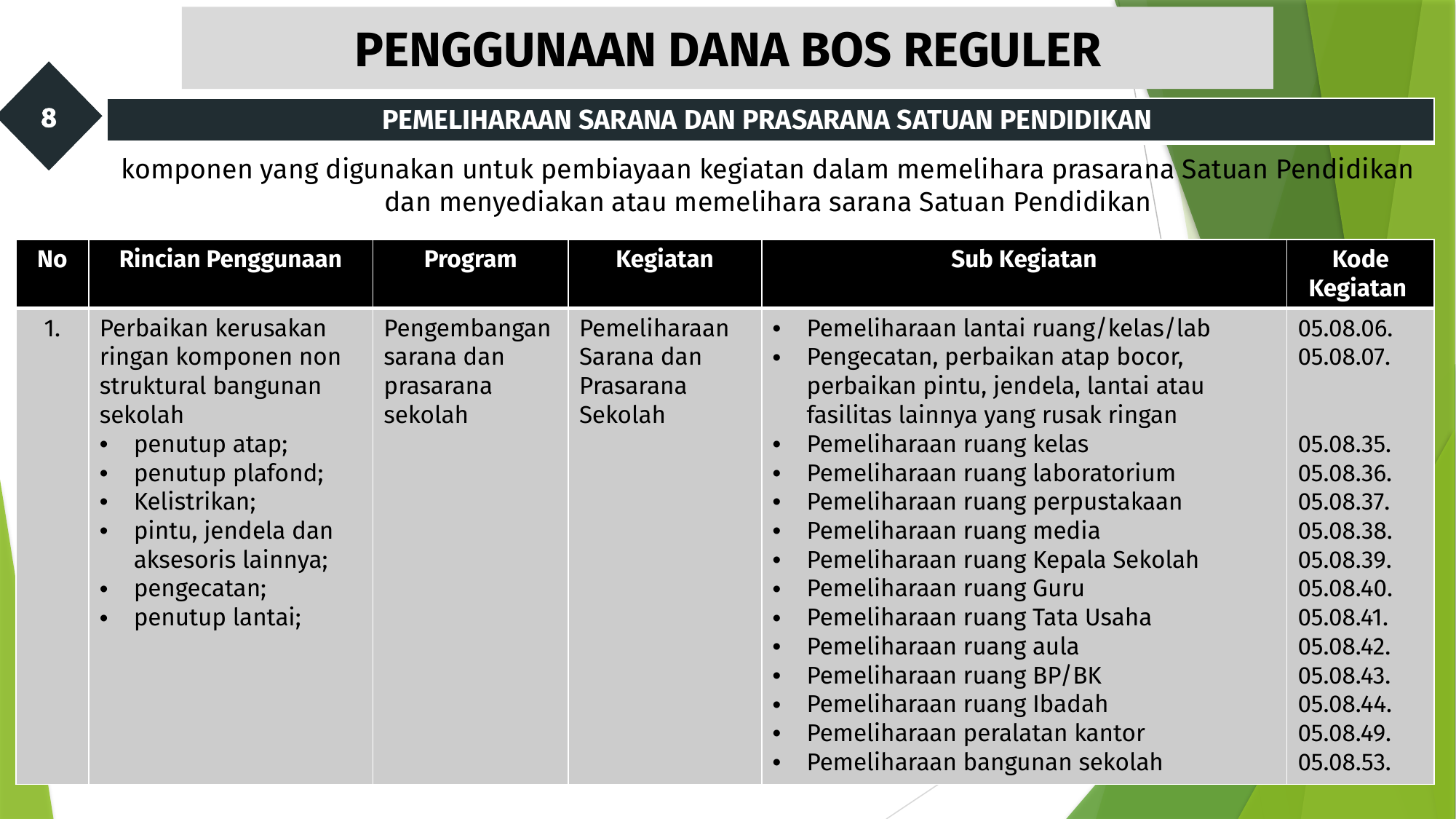

PENGGUNAAN DANA BOS REGULER
8
| PEMELIHARAAN SARANA DAN PRASARANA SATUAN PENDIDIKAN |
| --- |
komponen yang digunakan untuk pembiayaan kegiatan dalam memelihara prasarana Satuan Pendidikan dan menyediakan atau memelihara sarana Satuan Pendidikan
| No | Rincian Penggunaan | Program | Kegiatan | Sub Kegiatan | Kode Kegiatan |
| --- | --- | --- | --- | --- | --- |
| 1. | Perbaikan kerusakan ringan komponen non struktural bangunan sekolah penutup atap; penutup plafond; Kelistrikan; pintu, jendela dan aksesoris lainnya; pengecatan; penutup lantai; | Pengembangan sarana dan prasarana sekolah | Pemeliharaan Sarana dan Prasarana Sekolah | Pemeliharaan lantai ruang/kelas/lab Pengecatan, perbaikan atap bocor, perbaikan pintu, jendela, lantai atau fasilitas lainnya yang rusak ringan Pemeliharaan ruang kelas Pemeliharaan ruang laboratorium Pemeliharaan ruang perpustakaan Pemeliharaan ruang media Pemeliharaan ruang Kepala Sekolah Pemeliharaan ruang Guru Pemeliharaan ruang Tata Usaha Pemeliharaan ruang aula Pemeliharaan ruang BP/BK Pemeliharaan ruang Ibadah Pemeliharaan peralatan kantor Pemeliharaan bangunan sekolah | 05.08.06. 05.08.07. 05.08.35. 05.08.36. 05.08.37. 05.08.38. 05.08.39. 05.08.40. 05.08.41. 05.08.42. 05.08.43. 05.08.44. 05.08.49. 05.08.53. |